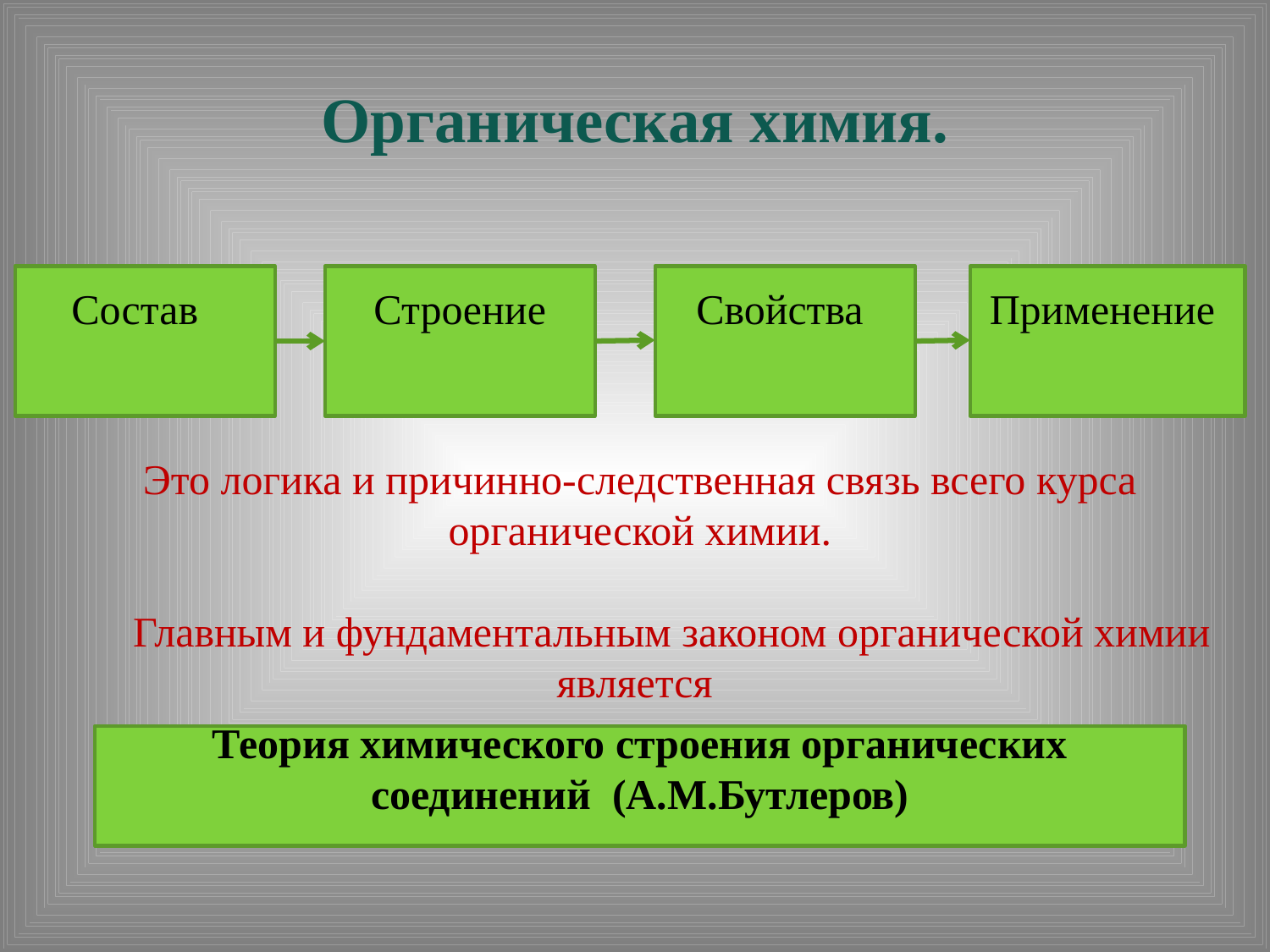

# Органическая химия.

Состав
Строение
Свойства
Применение
Это логика и причинно-следственная связь всего курса органической химии.

       Главным и фундаментальным законом органической химии  является

Теория химического строения органических соединений  (А.М.Бутлеров)